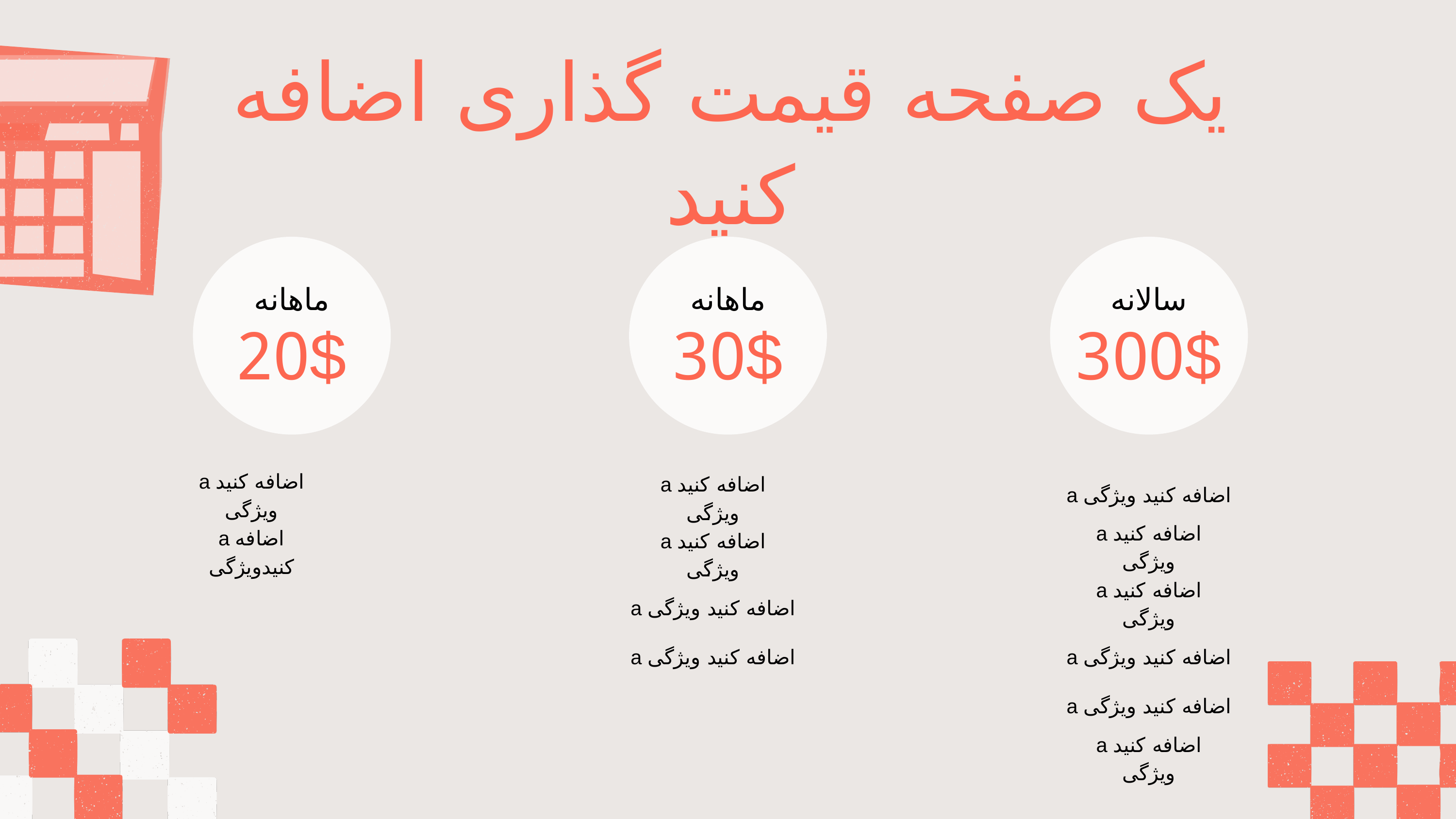

یک صفحه قیمت گذاری اضافه کنید

ماهانه
20$

ماهانه
30$

سالانه
300$
| a اضافه کنید ویژگی |
| --- |
| a اضافه کنیدویژگی |
|  |
|  |
|  |
|  |
| a اضافه کنید ویژگی |
| --- |
| a اضافه کنید ویژگی |
| a اضافه کنید ویژگی |
| a اضافه کنید ویژگی |
|  |
|  |
| a اضافه کنید ویژگی |
| --- |
| a اضافه کنید ویژگی |
| a اضافه کنید ویژگی |
| a اضافه کنید ویژگی |
| a اضافه کنید ویژگی |
| a اضافه کنید ویژگی |